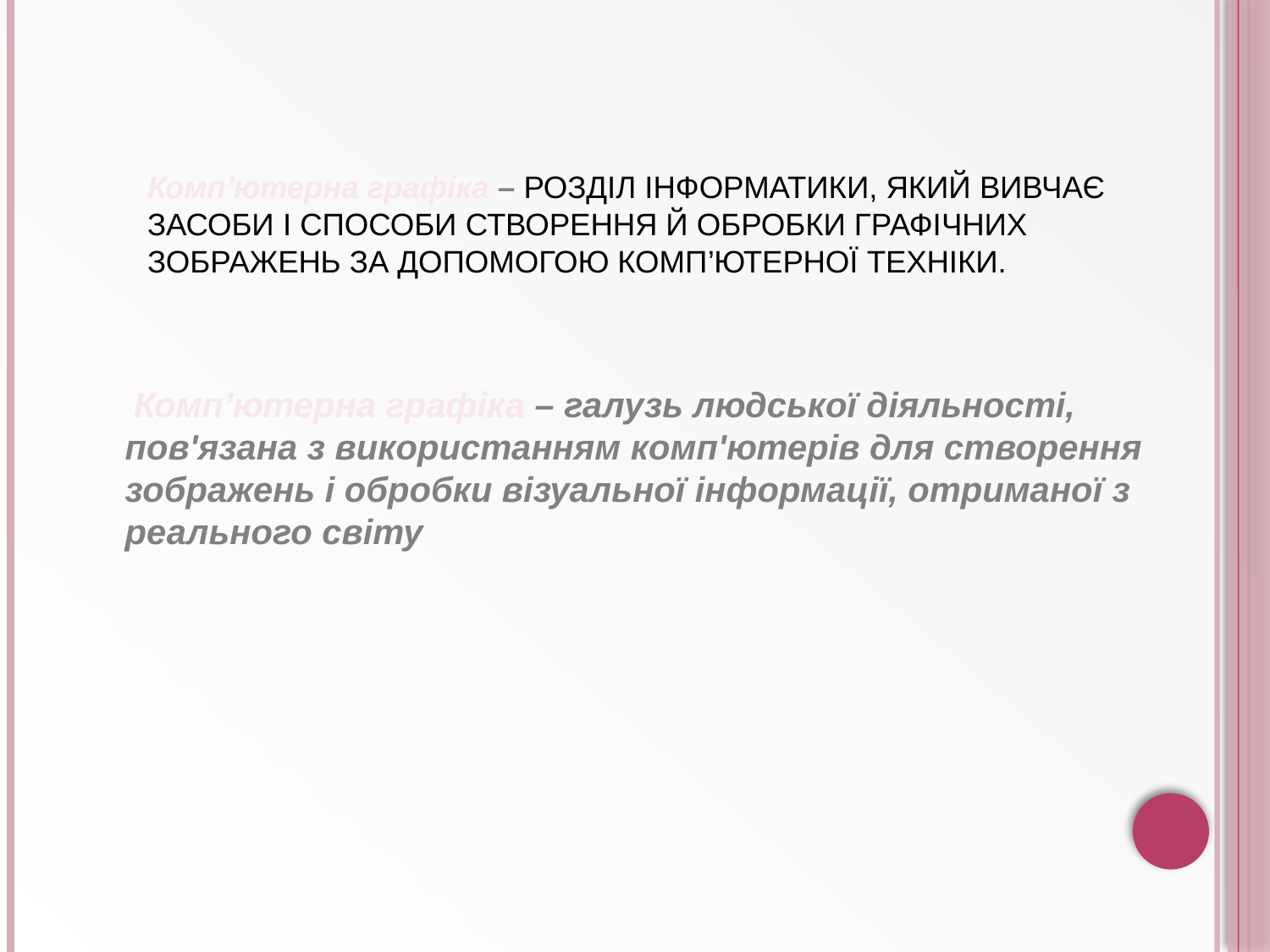

# Комп’ютерна графіка – розділ інформатики, який вивчає засоби і способи створення й обробки графічних зображень за допомогою комп’ютерної техніки.
 Комп’ютерна графіка – галузь людської діяльності, пов'язана з використанням комп'ютерів для створення зображень і обробки візуальної інформації, отриманої з реального світу